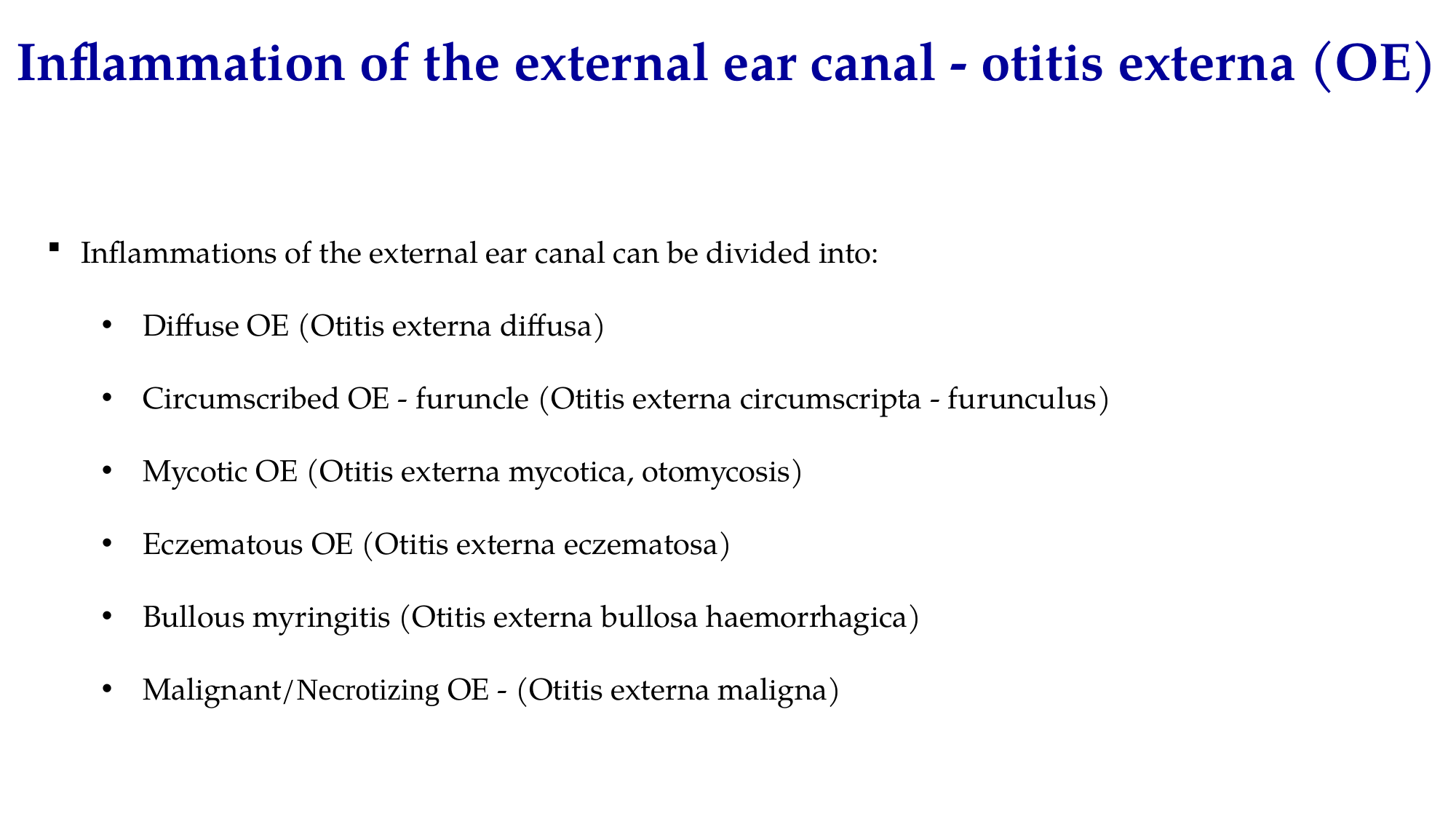

Inflammation of the external ear canal - otitis externa (OE)

Inflammations of the external ear canal can be divided into:

Diffuse OE (Otitis externa diffusa)

Circumscribed OE - furuncle (Otitis externa circumscripta - furunculus)

Mycotic OE (Otitis externa mycotica, otomycosis)

Eczematous OE (Otitis externa eczematosa)

Bullous myringitis (Otitis externa bullosa haemorrhagica)

Malignant/Necrotizing OE - (Otitis externa maligna)